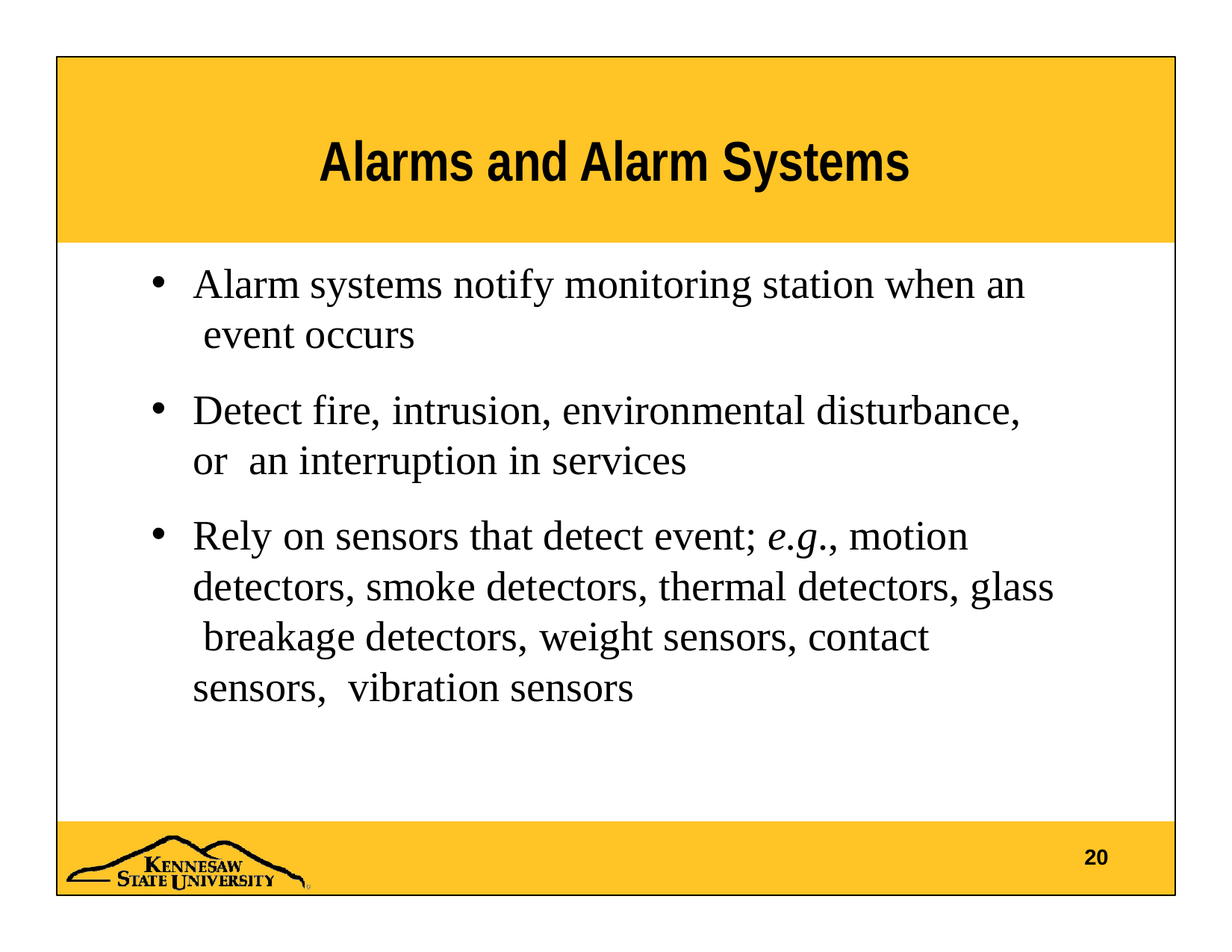

# Alarms and Alarm Systems
Alarm systems notify monitoring station when an  event occurs
Detect fire, intrusion, environmental disturbance, or  an interruption in services
Rely on sensors that detect event; e.g., motion  detectors, smoke detectors, thermal detectors, glass  breakage detectors, weight sensors, contact sensors,  vibration sensors

20